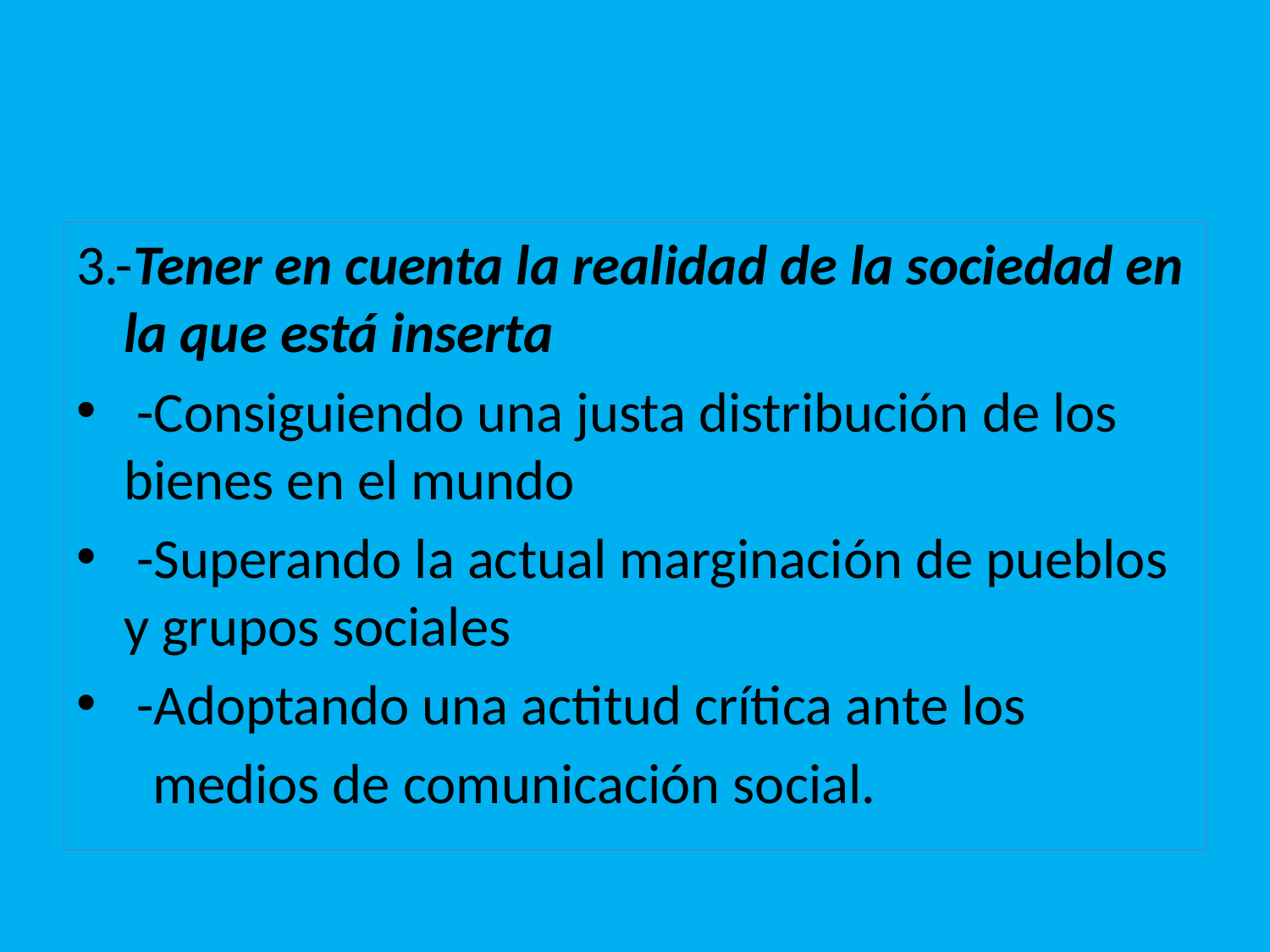

#
3.-Tener en cuenta la realidad de la sociedad en la que está inserta
 -Consiguiendo una justa distribución de los bienes en el mundo
 -Superando la actual marginación de pueblos y grupos sociales
 -Adoptando una actitud crítica ante los
      medios de comunicación social.